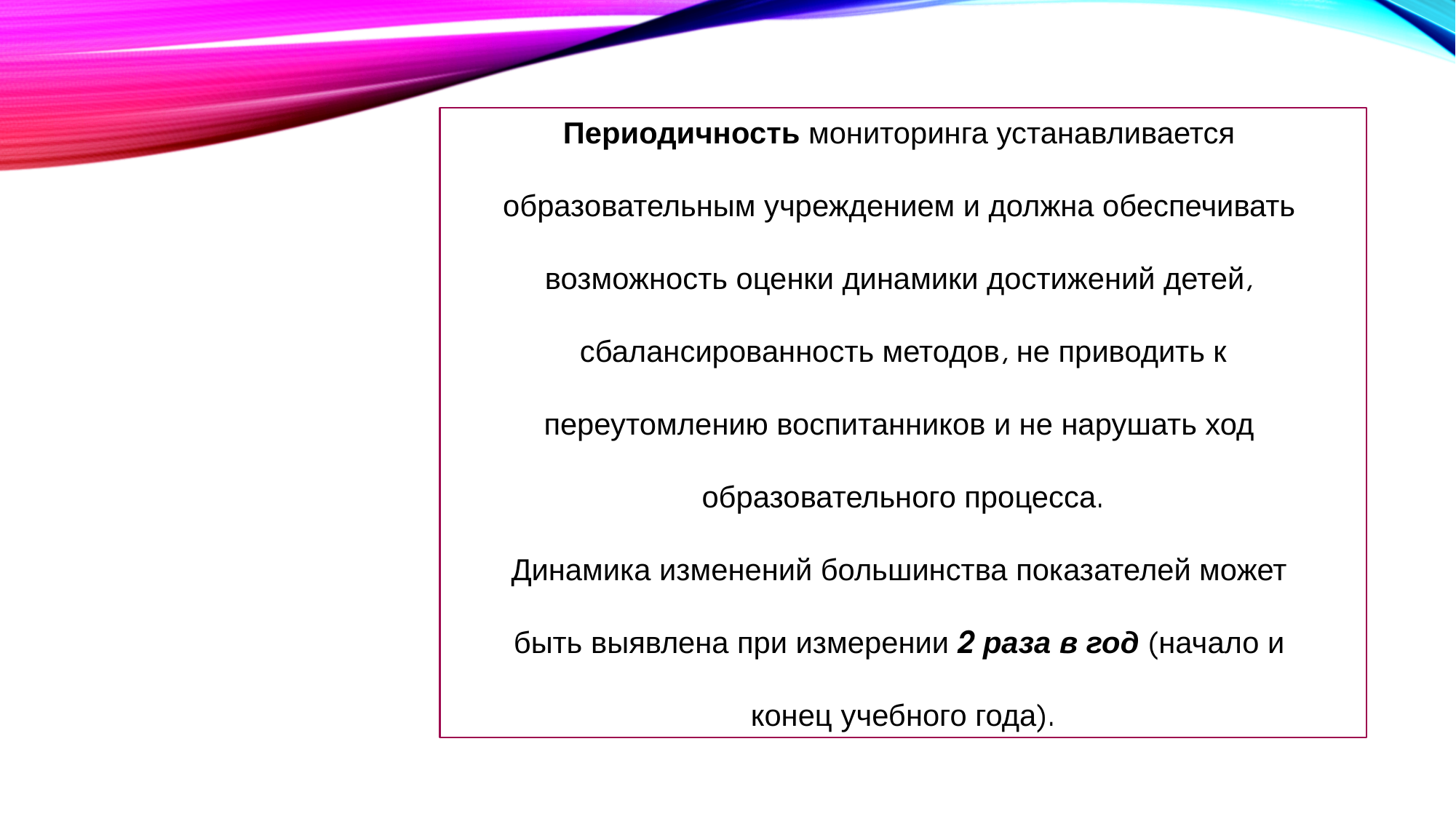

Периодичность мониторинга устанавливается

образовательным учреждением и должна обеспечивать

возможность оценки динамики достижений детей,

сбалансированность методов, не приводить к

переутомлению воспитанников и не нарушать ход

образовательного процесса.

Динамика изменений большинства показателей может

быть выявлена при измерении 2 раза в год (начало и

конец учебного года).